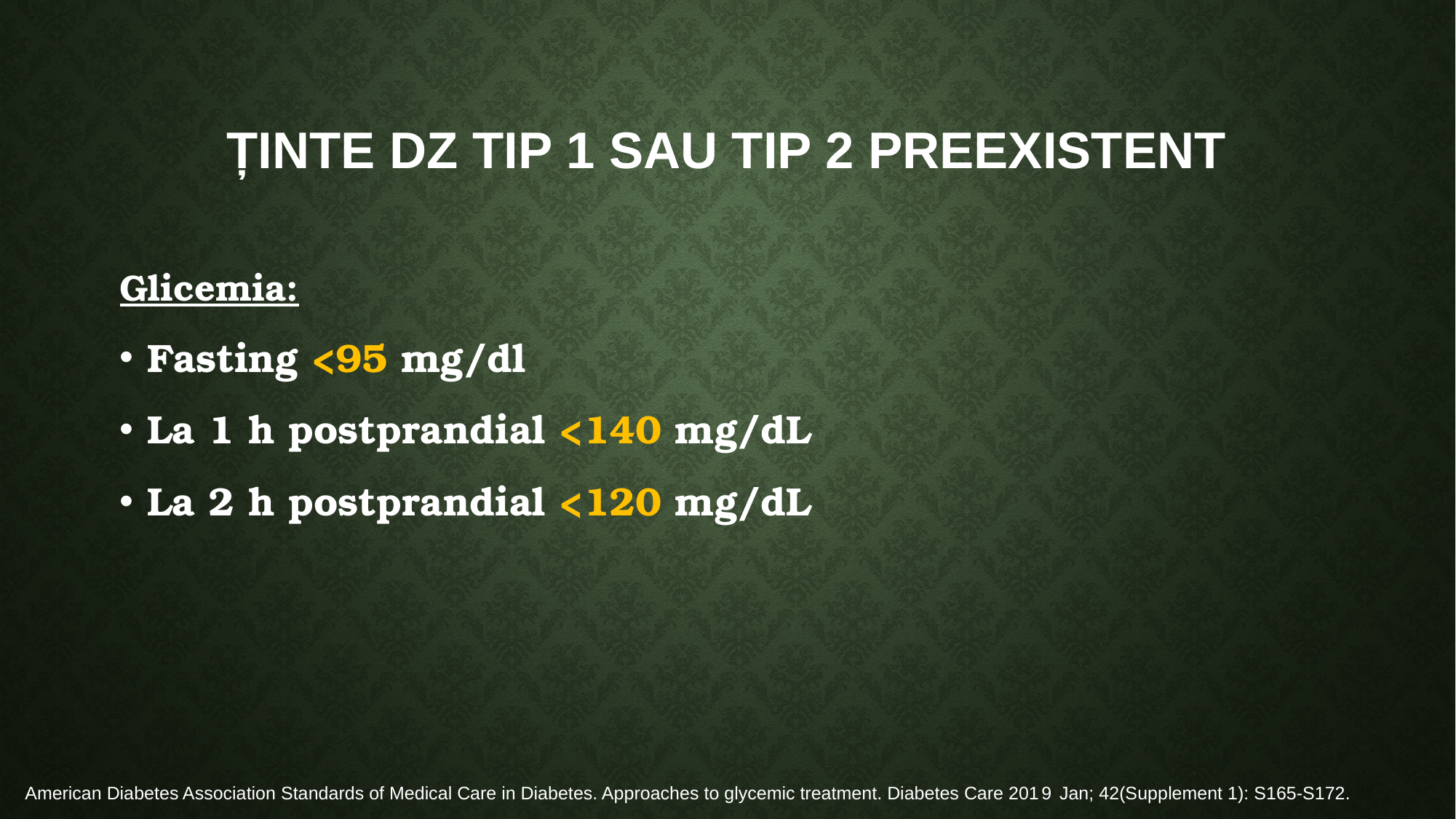

# Ținte dz tip 1 sau tip 2 preexistent
Glicemia:
Fasting <95 mg/dl
La 1 h postprandial <140 mg/dL
La 2 h postprandial <120 mg/dL
American Diabetes Association Standards of Medical Care in Diabetes. Approaches to glycemic treatment. Diabetes Care 2019 Jan; 42(Supplement 1): S165-S172.